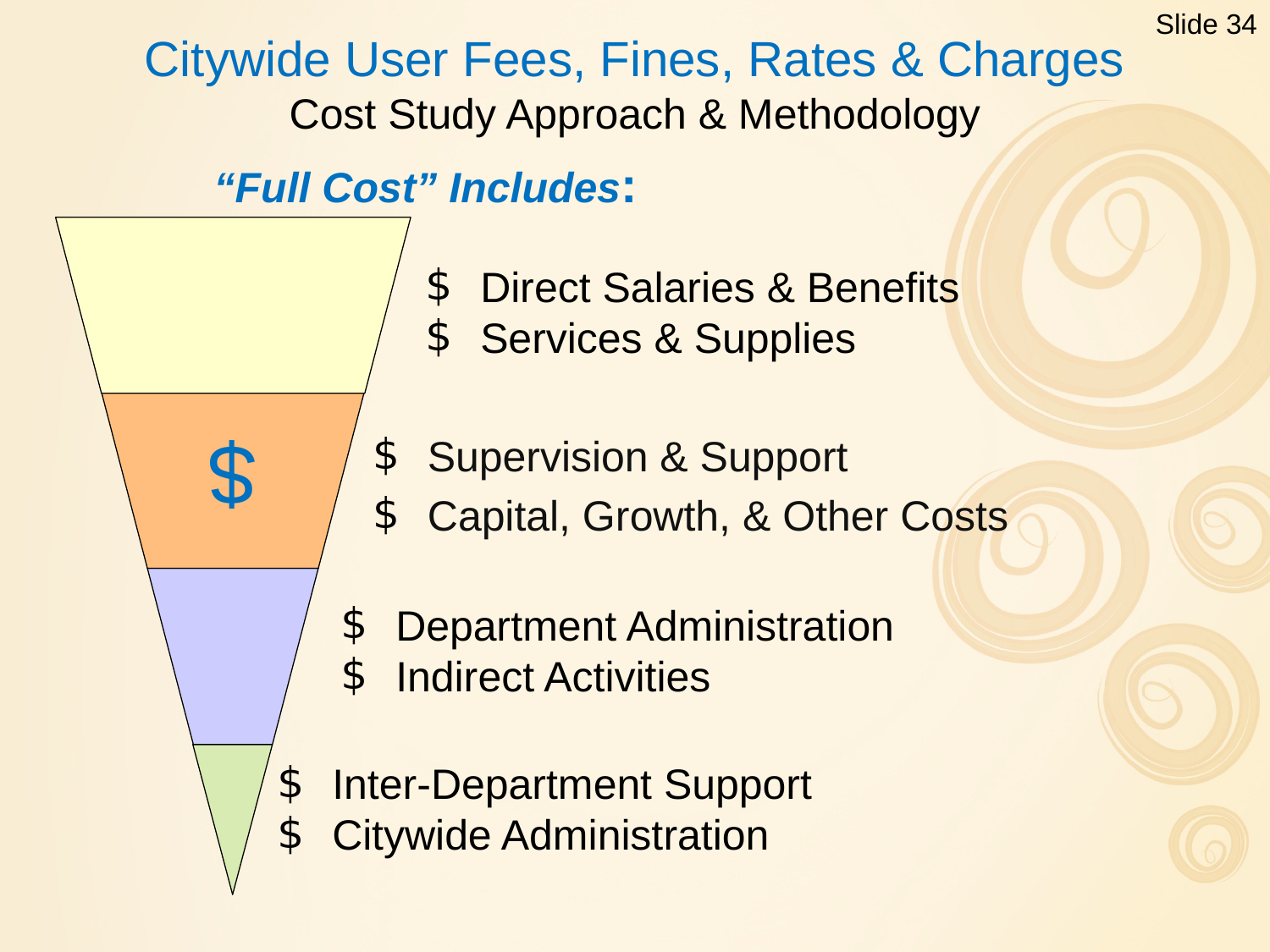

Slide 34
Citywide User Fees, Fines, Rates & Charges
Cost Study Approach & Methodology
“Full Cost” Includes:

$

Direct Salaries & Benefits
Services & Supplies
Supervision & Support
Capital, Growth, & Other Costs
Department Administration
Indirect Activities
Inter-Department Support
Citywide Administration